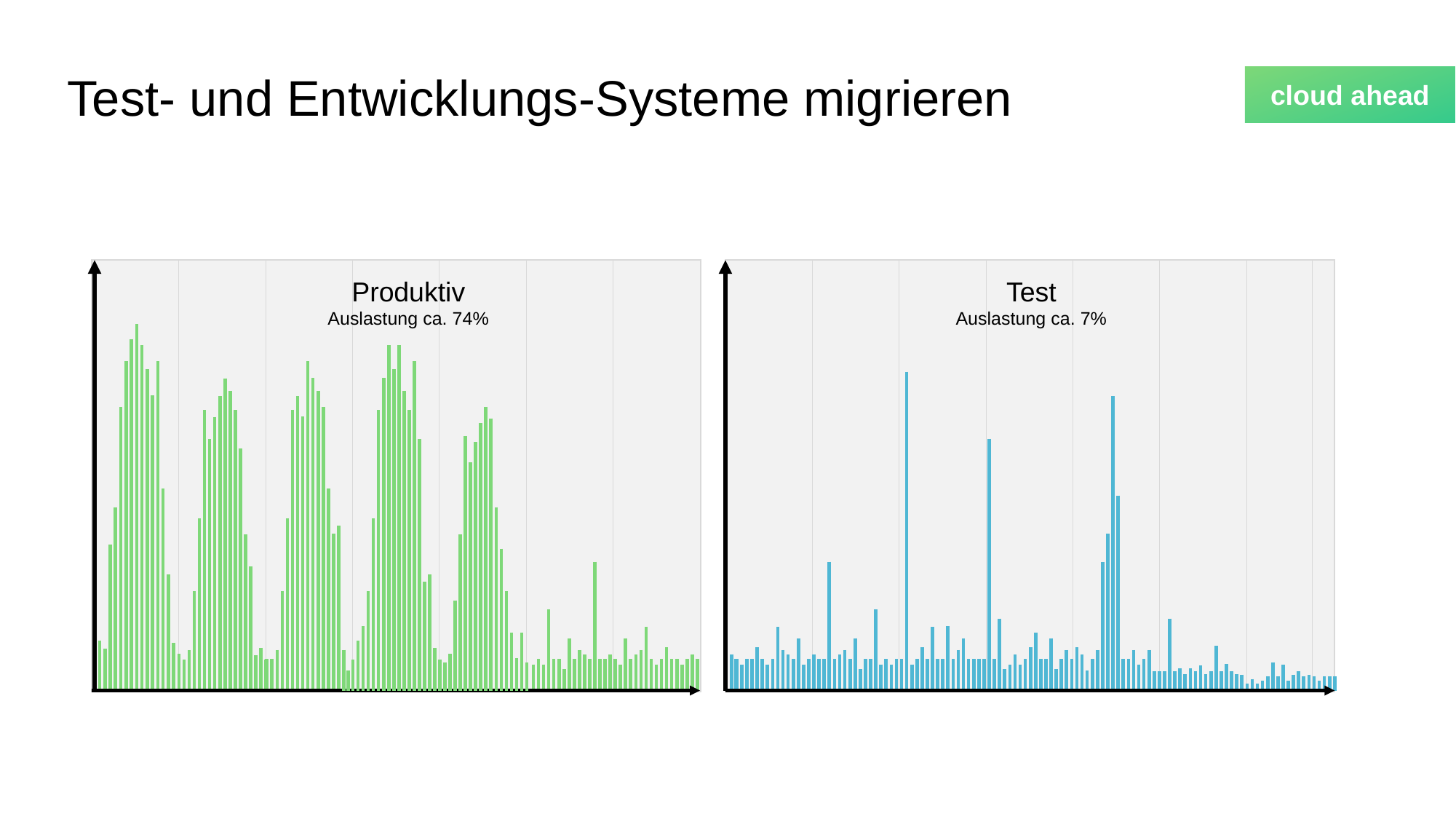

# Test- und Entwicklungs-Systeme migrieren

Produktiv
Auslastung ca. 74%
Test
Auslastung ca. 7%